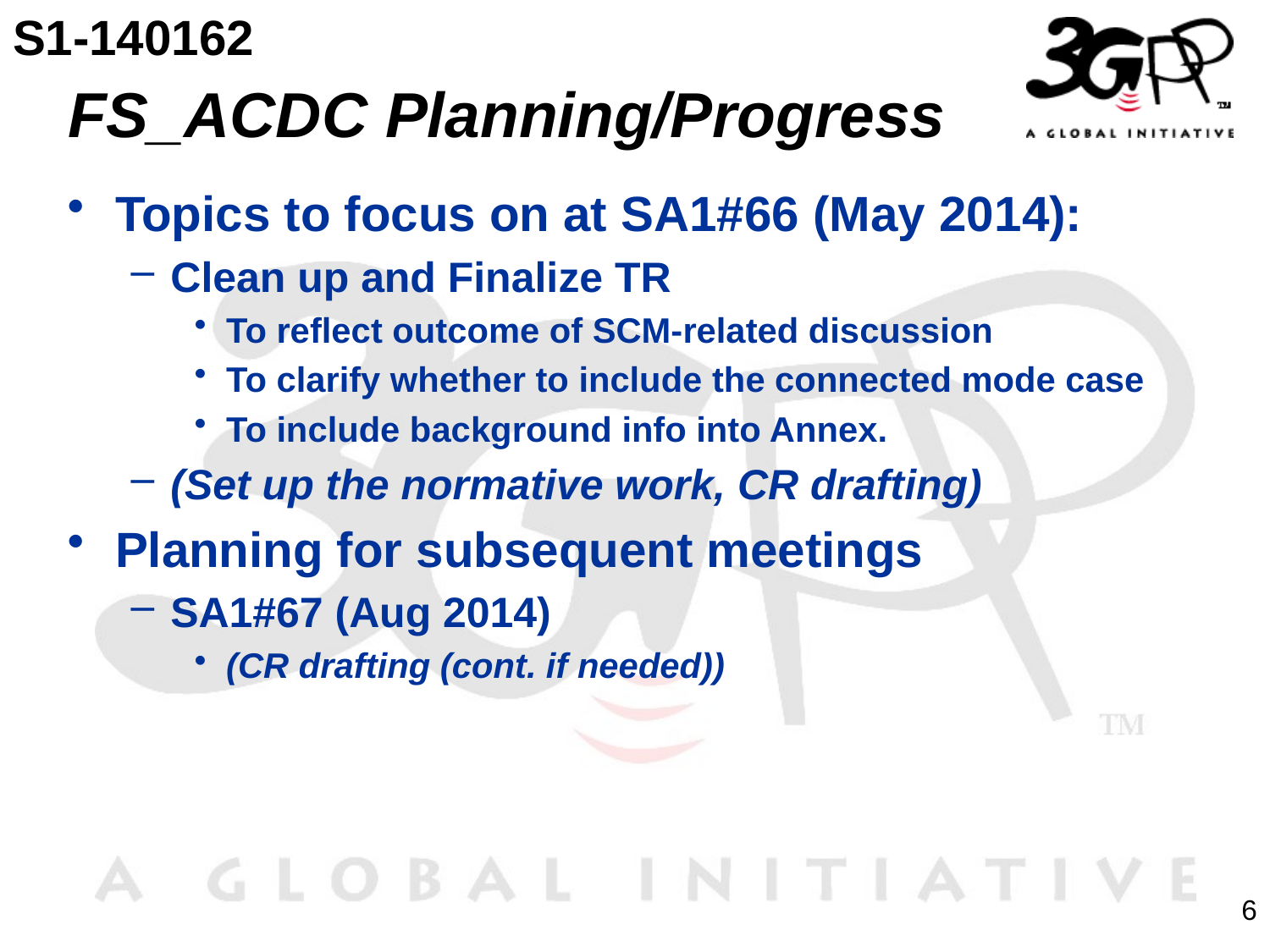

S1-140162
# FS_ACDC Planning/Progress
Topics to focus on at SA1#66 (May 2014):
Clean up and Finalize TR
To reflect outcome of SCM-related discussion
To clarify whether to include the connected mode case
To include background info into Annex.
(Set up the normative work, CR drafting)
Planning for subsequent meetings
SA1#67 (Aug 2014)
(CR drafting (cont. if needed))
6